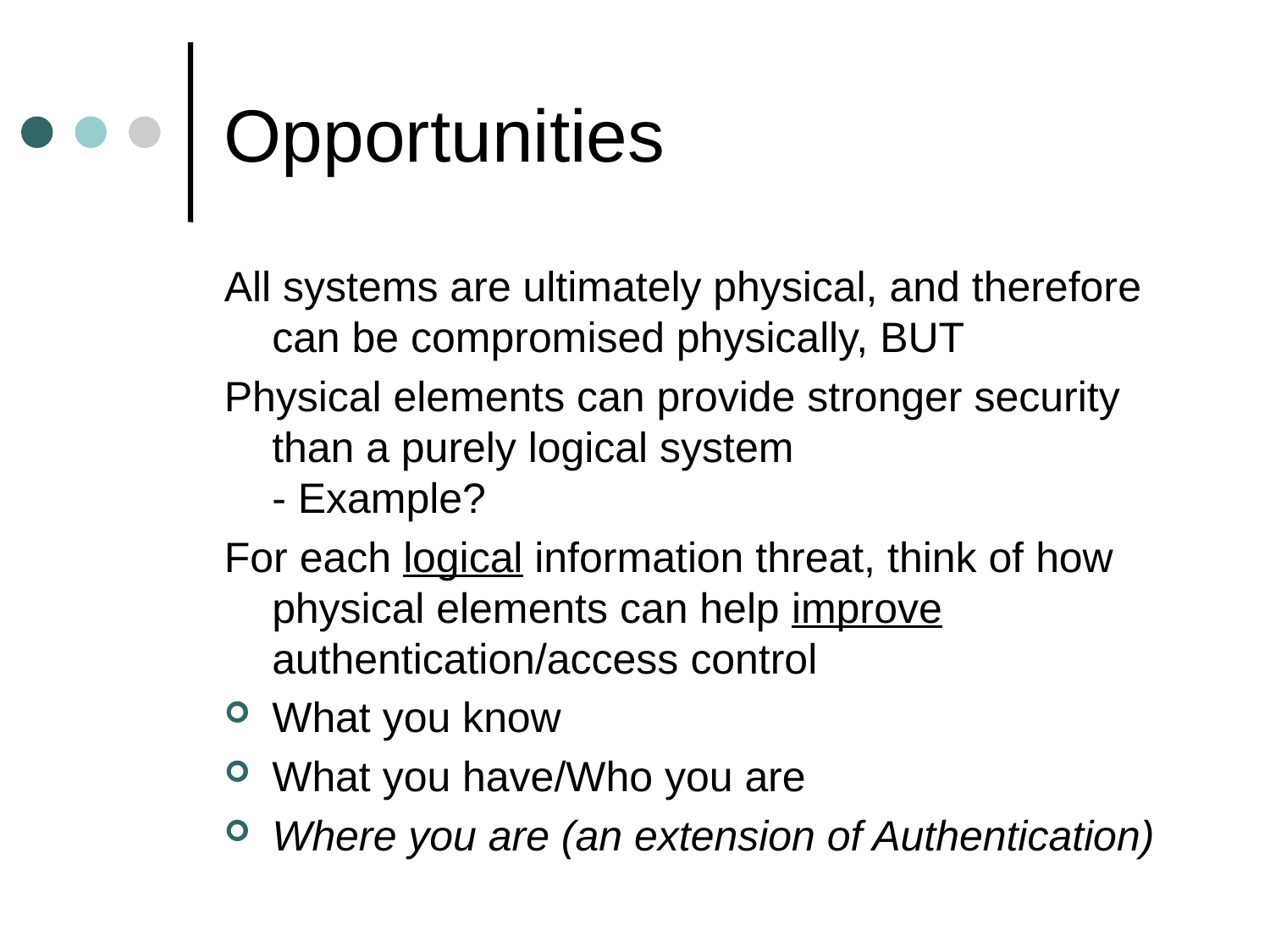

# Opportunities
All systems are ultimately physical, and therefore can be compromised physically, BUT
Physical elements can provide stronger security than a purely logical system
- Example?
For each logical information threat, think of how physical elements can help improve authentication/access control
What you know
What you have/Who you are
Where you are (an extension of Authentication)